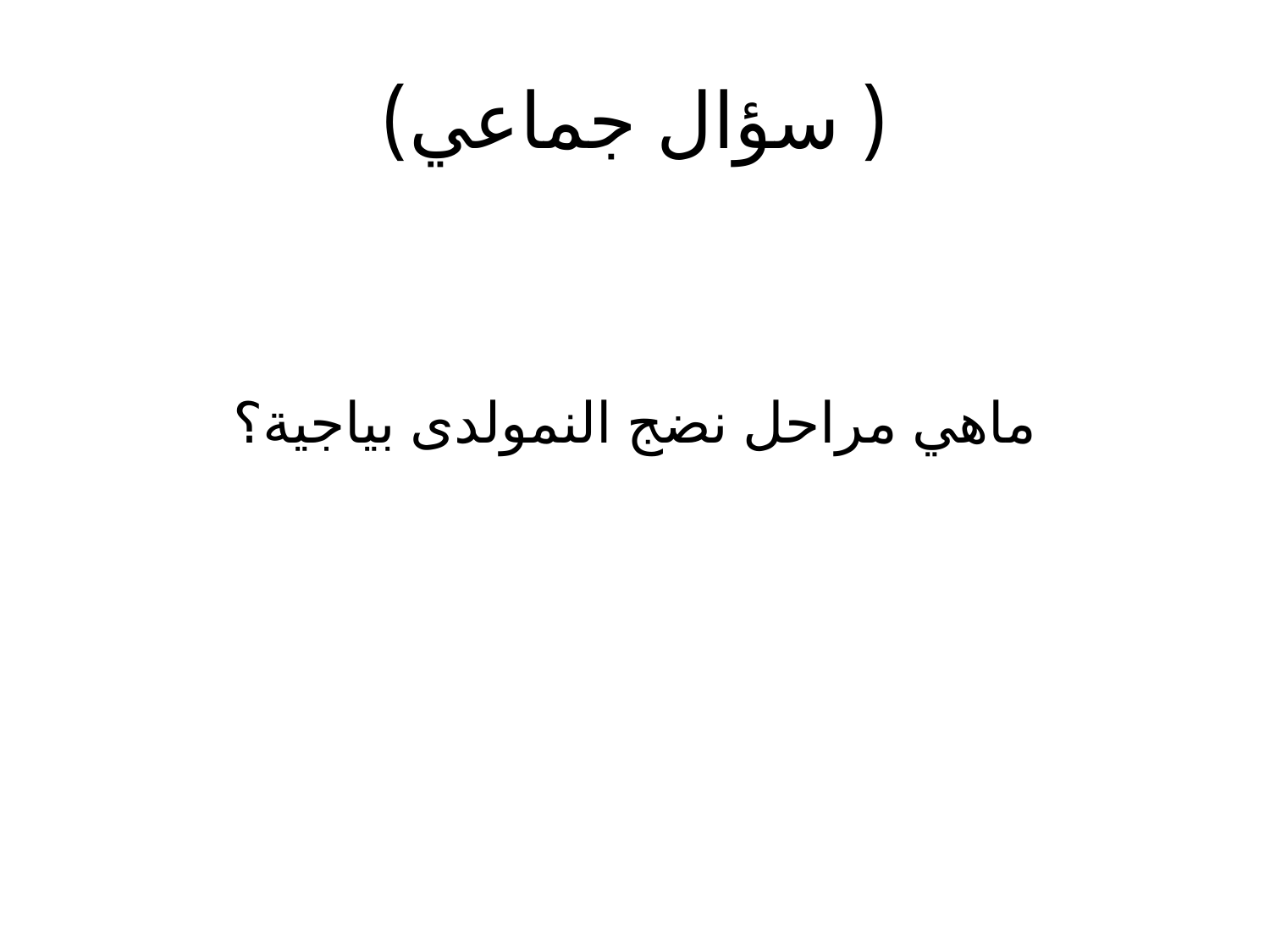

# ( سؤال جماعي)

ماهي مراحل نضج النمولدى بياجية؟